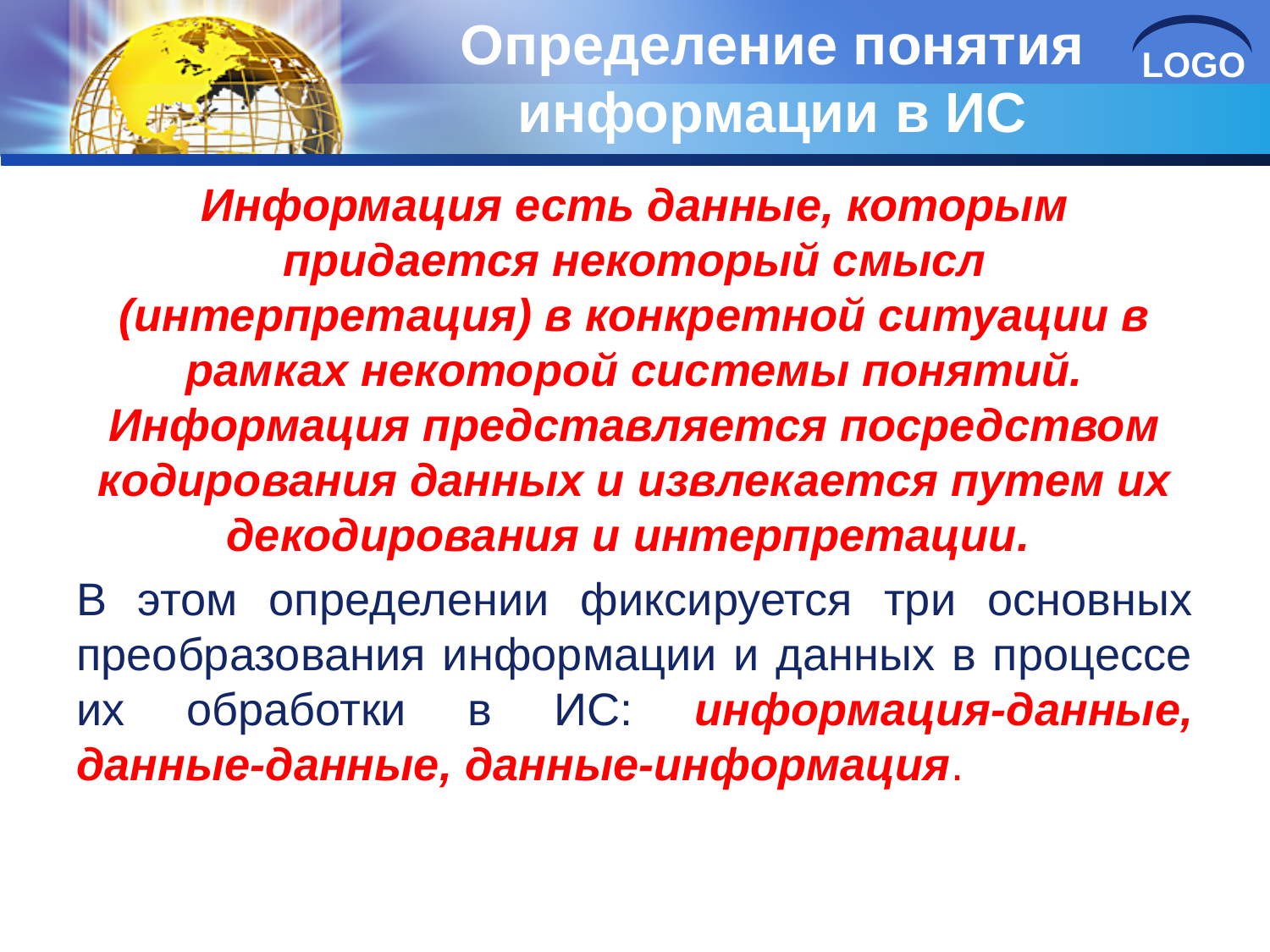

# Определение понятия информации в ИС
Информация есть данные, которым придается некоторый смысл (интерпретация) в конкретной ситуации в рамках некоторой системы понятий. Информация представляется посредством кодирования данных и извлекается путем их декодирования и интерпретации.
В этом определении фиксируется три основных преобразования информации и данных в процессе их обработки в ИС: информация-данные, данные-данные, данные-информация.